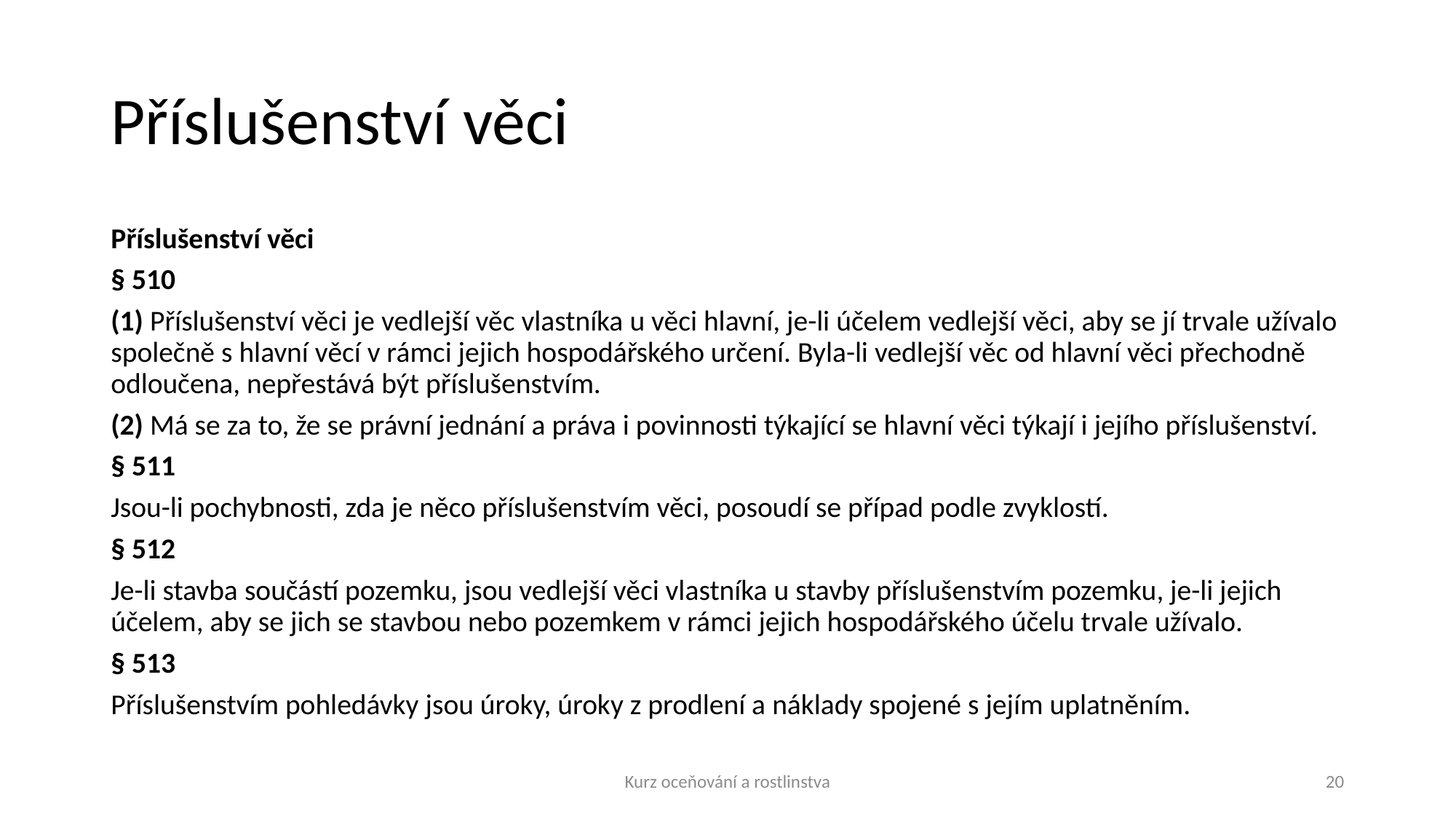

# Příslušenství věci
Příslušenství věci
§ 510
(1) Příslušenství věci je vedlejší věc vlastníka u věci hlavní, je-li účelem vedlejší věci, aby se jí trvale užívalo společně s hlavní věcí v rámci jejich hospodářského určení. Byla-li vedlejší věc od hlavní věci přechodně odloučena, nepřestává být příslušenstvím.
(2) Má se za to, že se právní jednání a práva i povinnosti týkající se hlavní věci týkají i jejího příslušenství.
§ 511
Jsou-li pochybnosti, zda je něco příslušenstvím věci, posoudí se případ podle zvyklostí.
§ 512
Je-li stavba součástí pozemku, jsou vedlejší věci vlastníka u stavby příslušenstvím pozemku, je-li jejich účelem, aby se jich se stavbou nebo pozemkem v rámci jejich hospodářského účelu trvale užívalo.
§ 513
Příslušenstvím pohledávky jsou úroky, úroky z prodlení a náklady spojené s jejím uplatněním.

Kurz oceňování a rostlinstva
20